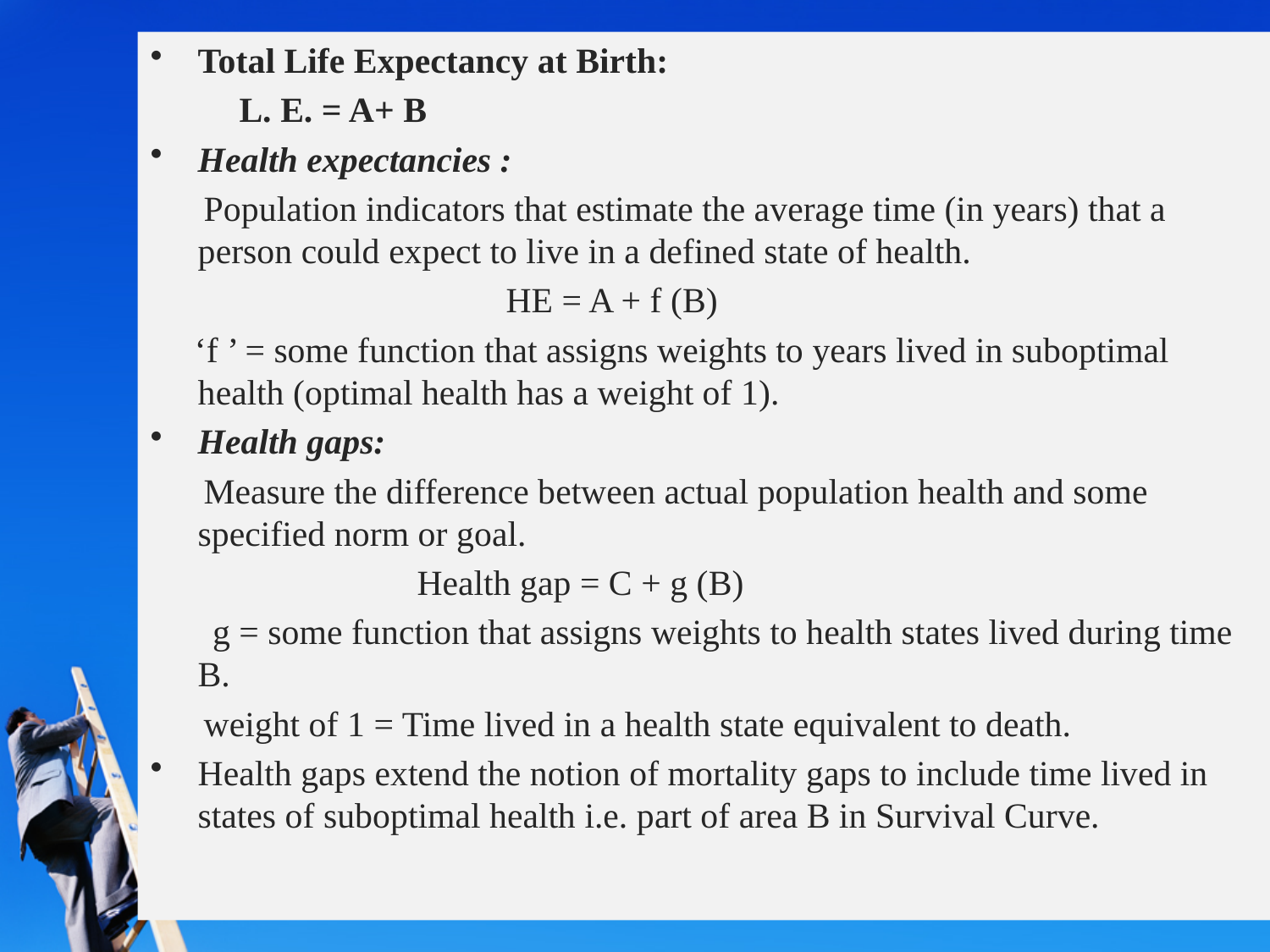

Total Life Expectancy at Birth:
          L. E. = A+ B
Health expectancies :
      Population indicators that estimate the average time (in years) that a person could expect to live in a defined state of health.
                                        HE = A + f (B)
     ‘f ’ = some function that assigns weights to years lived in suboptimal health (optimal health has a weight of 1).
Health gaps:
      Measure the difference between actual population health and some specified norm or goal.
                              Health gap = C + g (B)
       g = some function that assigns weights to health states lived during time B.
      weight of 1 = Time lived in a health state equivalent to death.
Health gaps extend the notion of mortality gaps to include time lived in states of suboptimal health i.e. part of area B in Survival Curve.